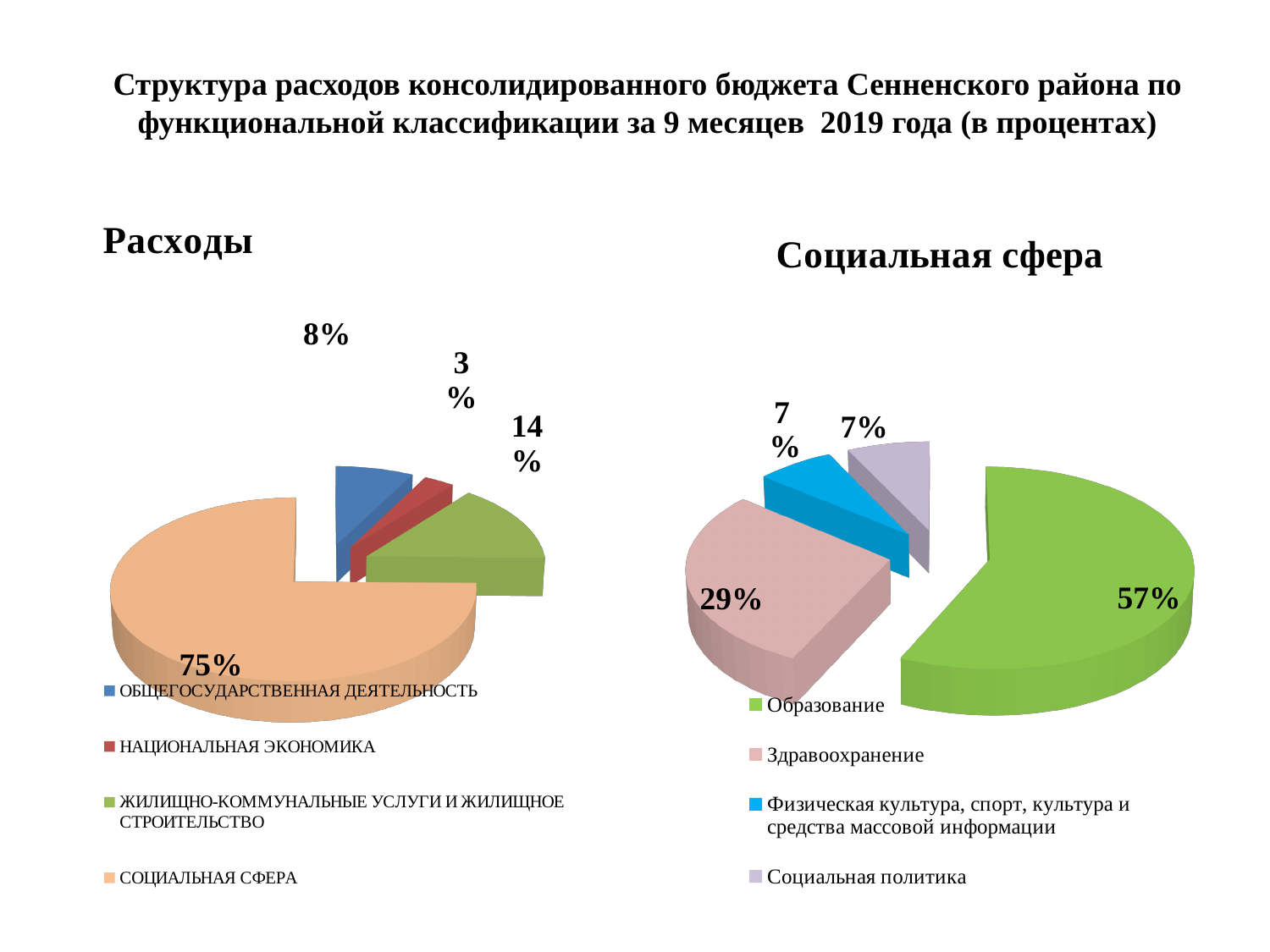

# Структура расходов консолидированного бюджета Сенненского района по функциональной классификации за 9 месяцев  2019 года (в процентах)

[unsupported chart]

[unsupported chart]